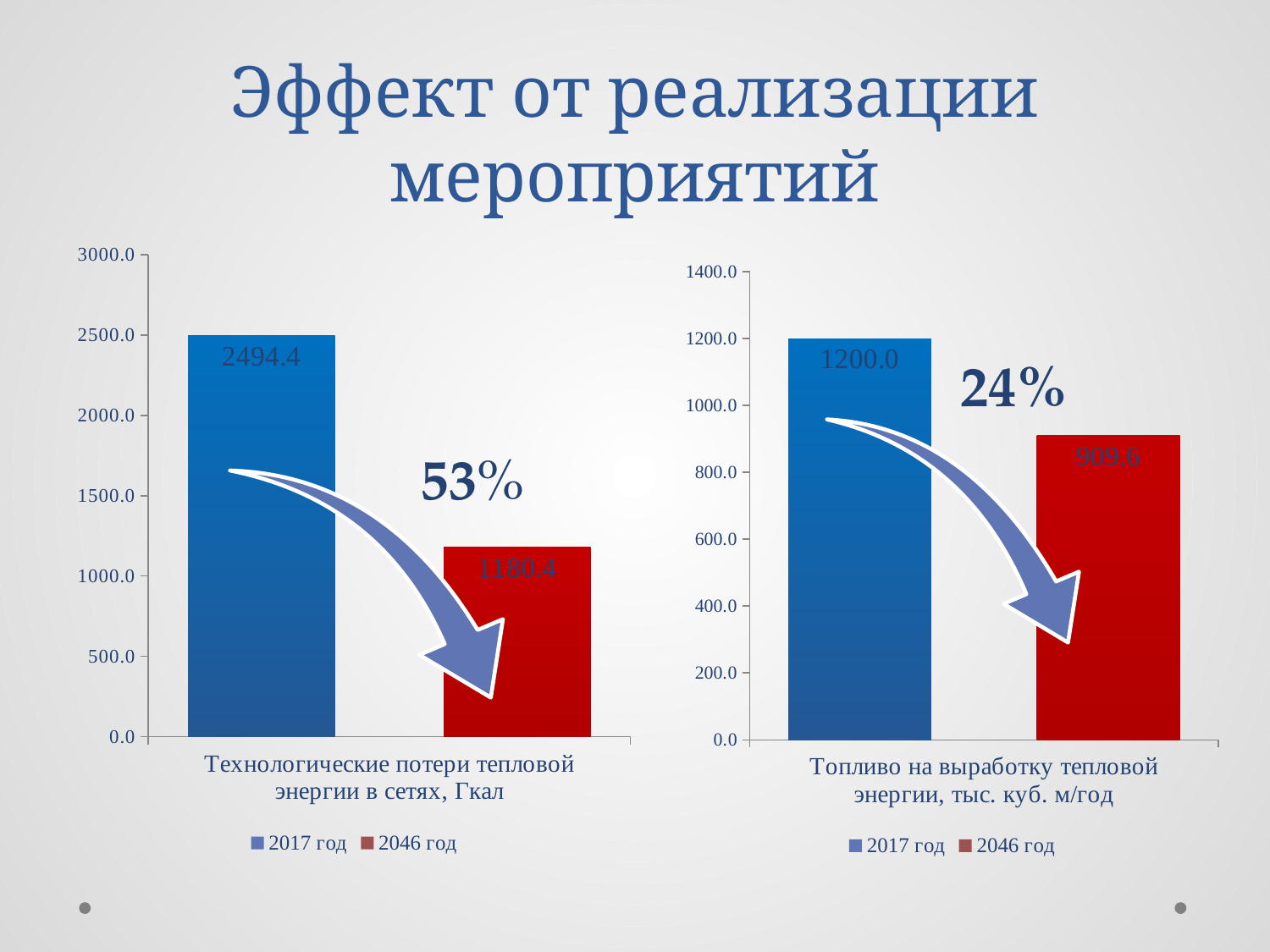

# Эффект от реализации мероприятий

### Chart

| Category | 2017 год | 2046 год |
|---|---|---|
| Технологические потери тепловой энергии в сетях, Гкал | 2494.3688636838474 | 1180.4085582246014 |

### Chart

| Category | 2017 год | 2046 год |
|---|---|---|
| Топливо на выработку тепловой энергии, тыс. куб. м/год | 1200.035296403649 | 909.5878035084777 |
53%
24%